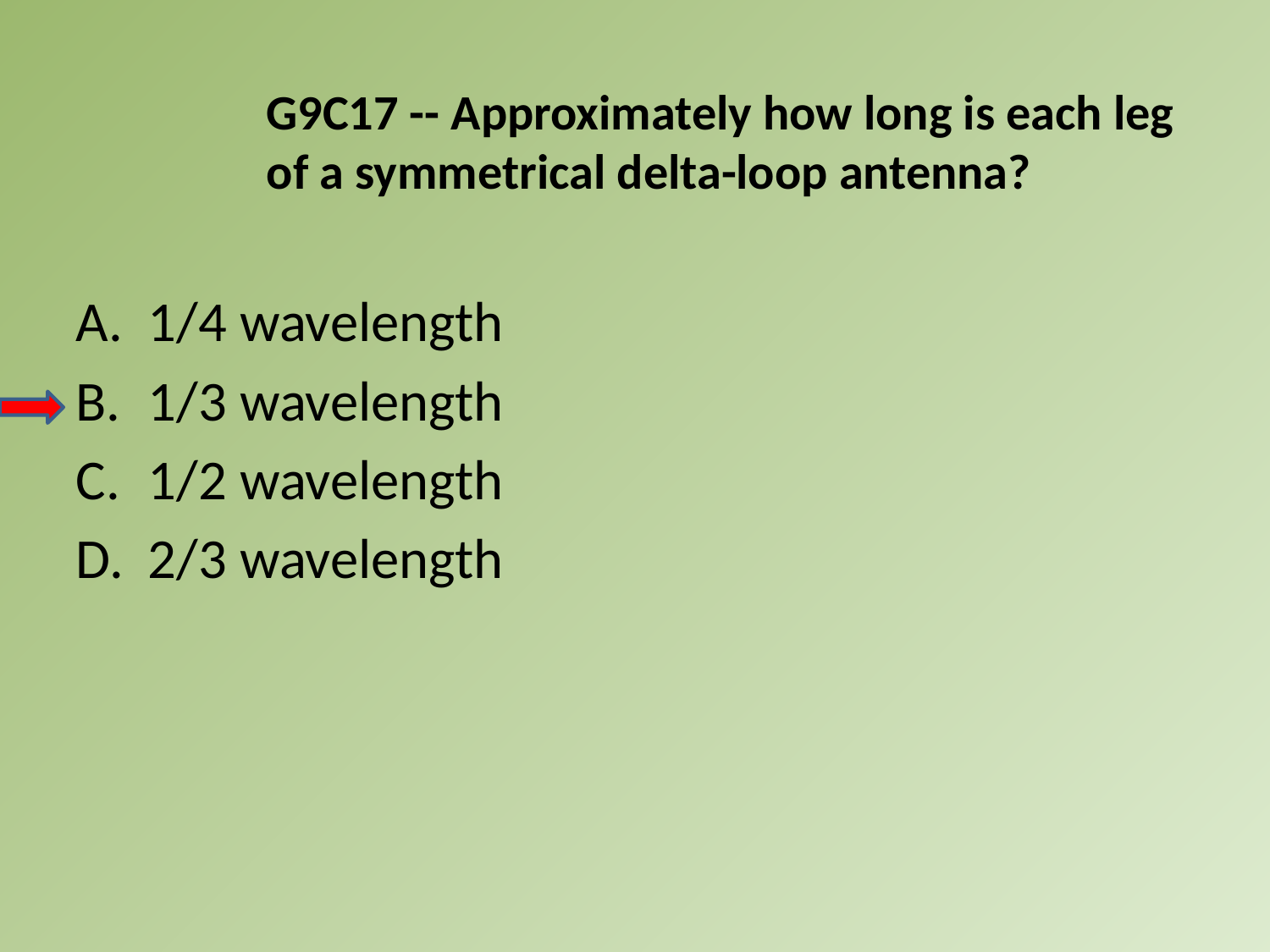

G9C17 -- Approximately how long is each leg of a symmetrical delta-loop antenna?
A.	1/4 wavelength
B.	1/3 wavelength
C.	1/2 wavelength
D.	2/3 wavelength